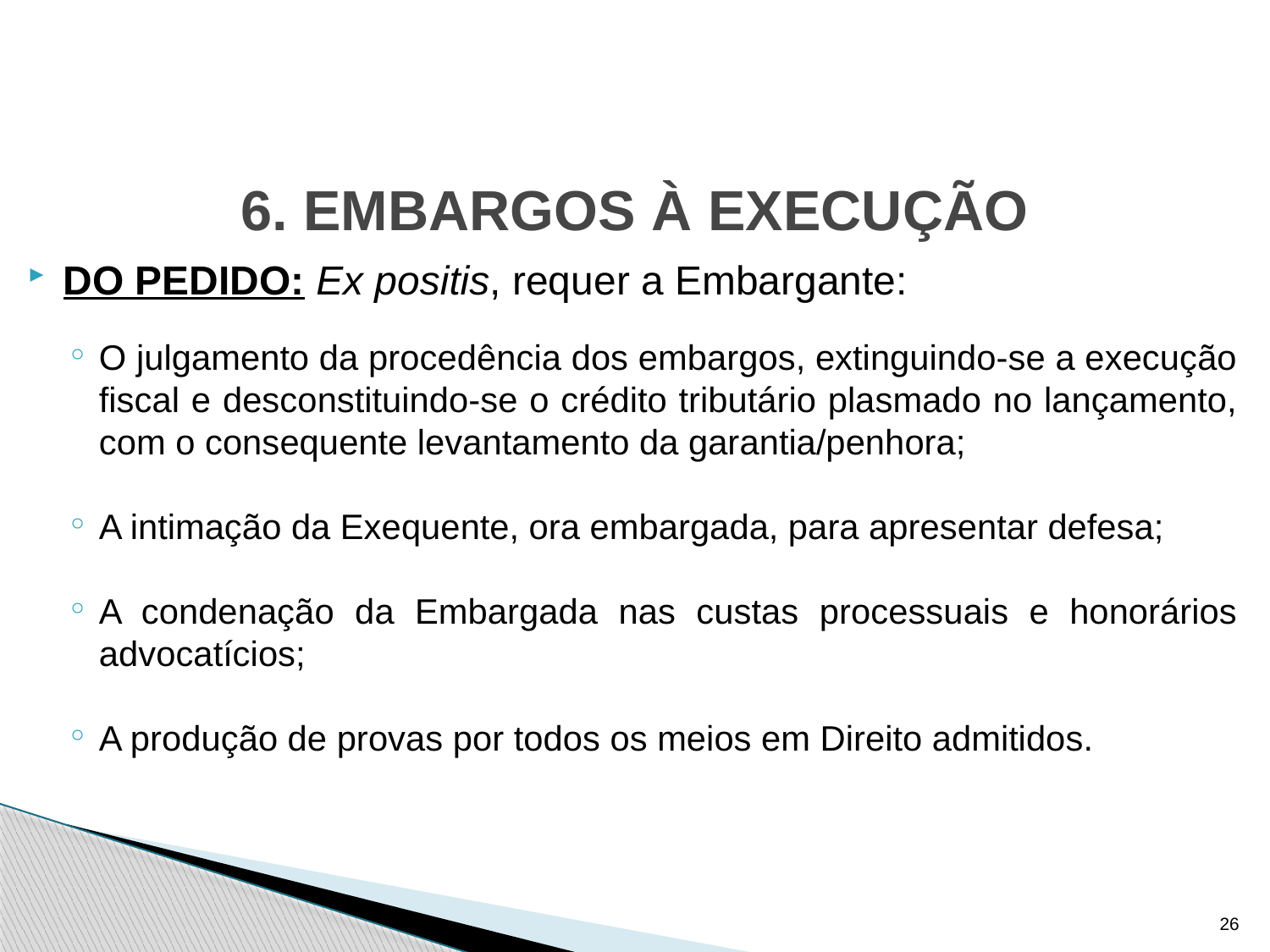

# 6. EMBARGOS À EXECUÇÃO
DO PEDIDO: Ex positis, requer a Embargante:
O julgamento da procedência dos embargos, extinguindo-se a execução fiscal e desconstituindo-se o crédito tributário plasmado no lançamento, com o consequente levantamento da garantia/penhora;
A intimação da Exequente, ora embargada, para apresentar defesa;
A condenação da Embargada nas custas processuais e honorários advocatícios;
A produção de provas por todos os meios em Direito admitidos.

26